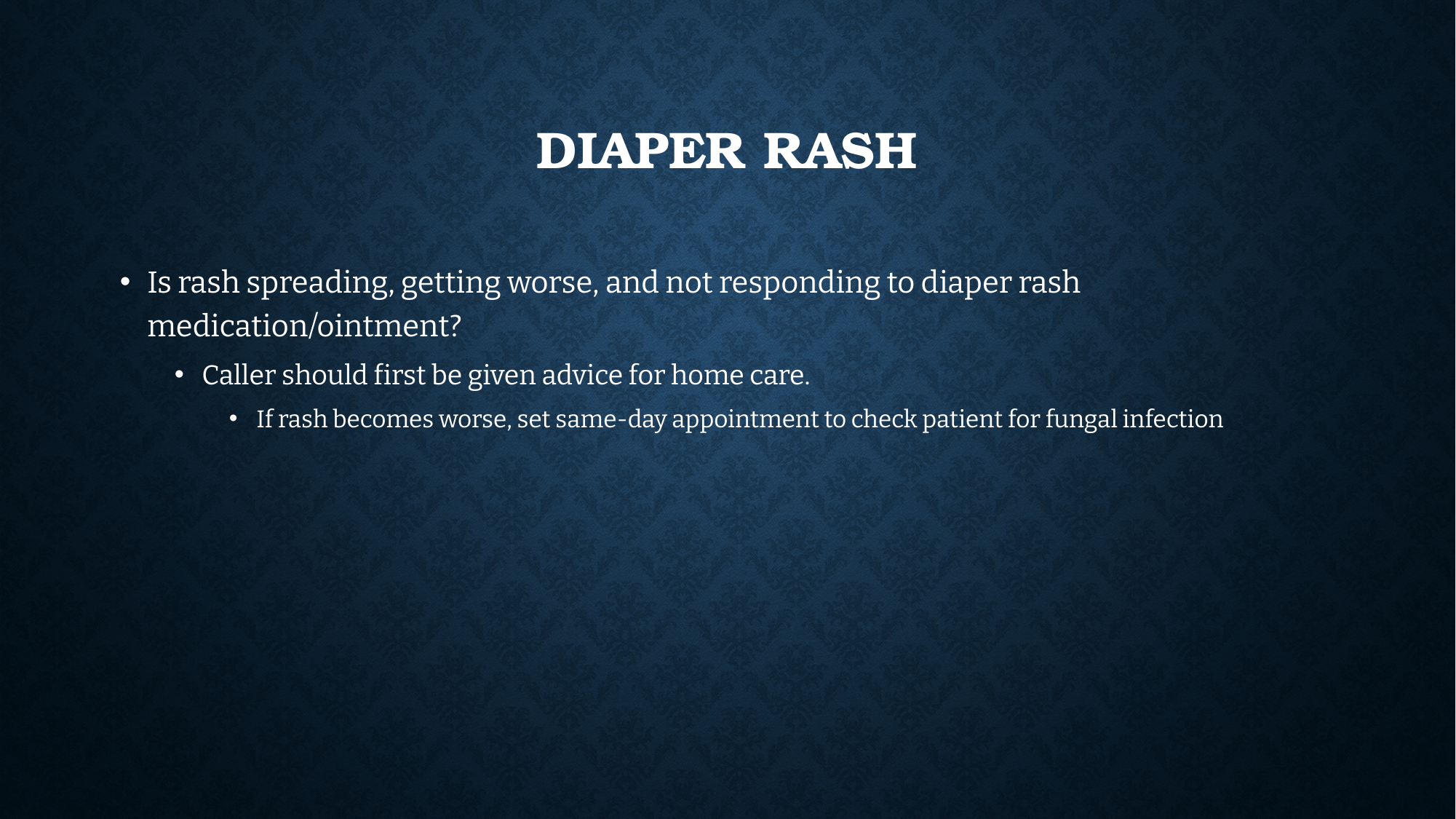

# Diaper Rash
Is rash spreading, getting worse, and not responding to diaper rash medication/ointment?
Caller should first be given advice for home care.
If rash becomes worse, set same-day appointment to check patient for fungal infection